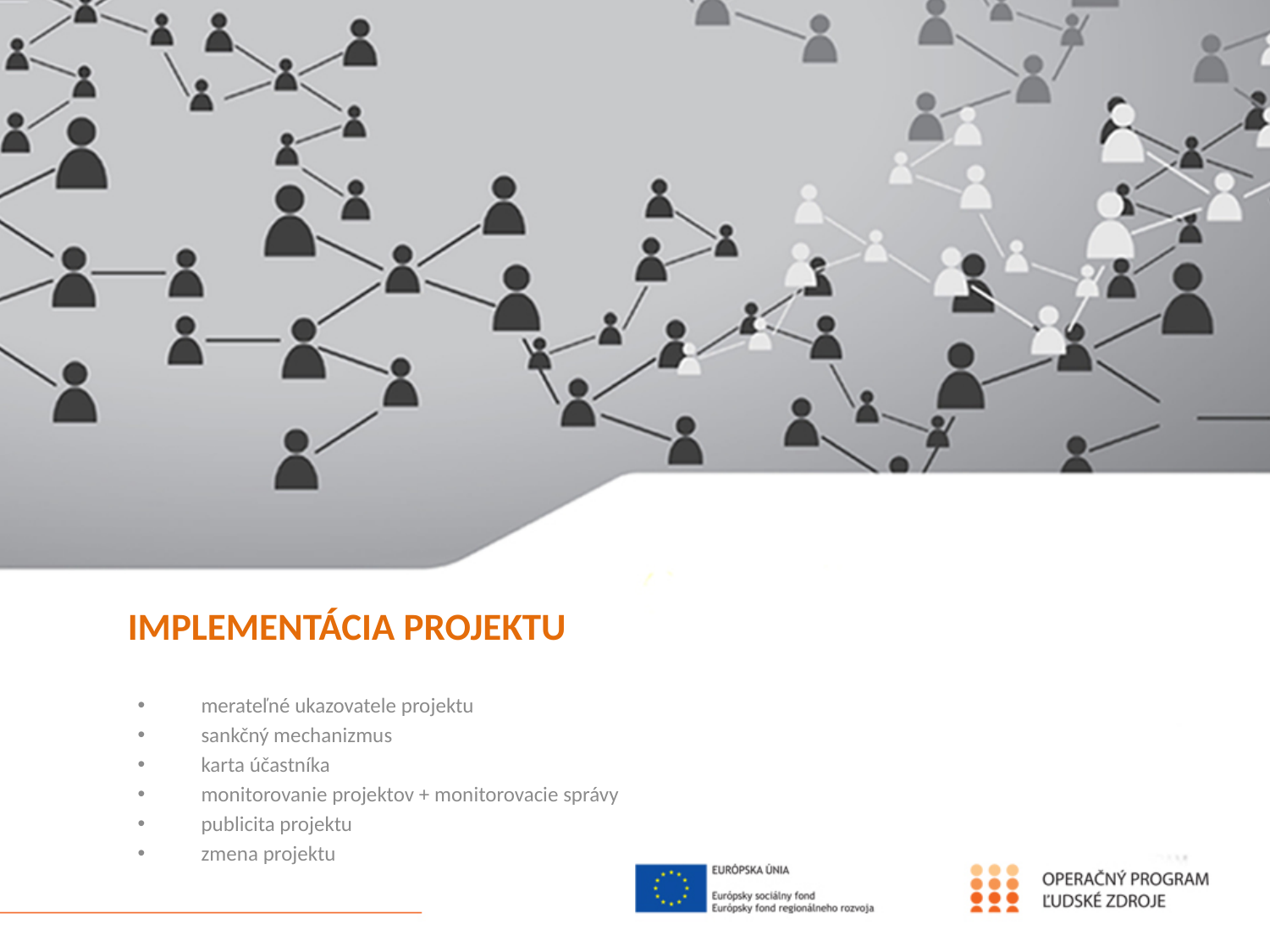

# IMPLEMENTÁCIA PROJEKTU
merateľné ukazovatele projektu
sankčný mechanizmus
karta účastníka
monitorovanie projektov + monitorovacie správy
publicita projektu
zmena projektu